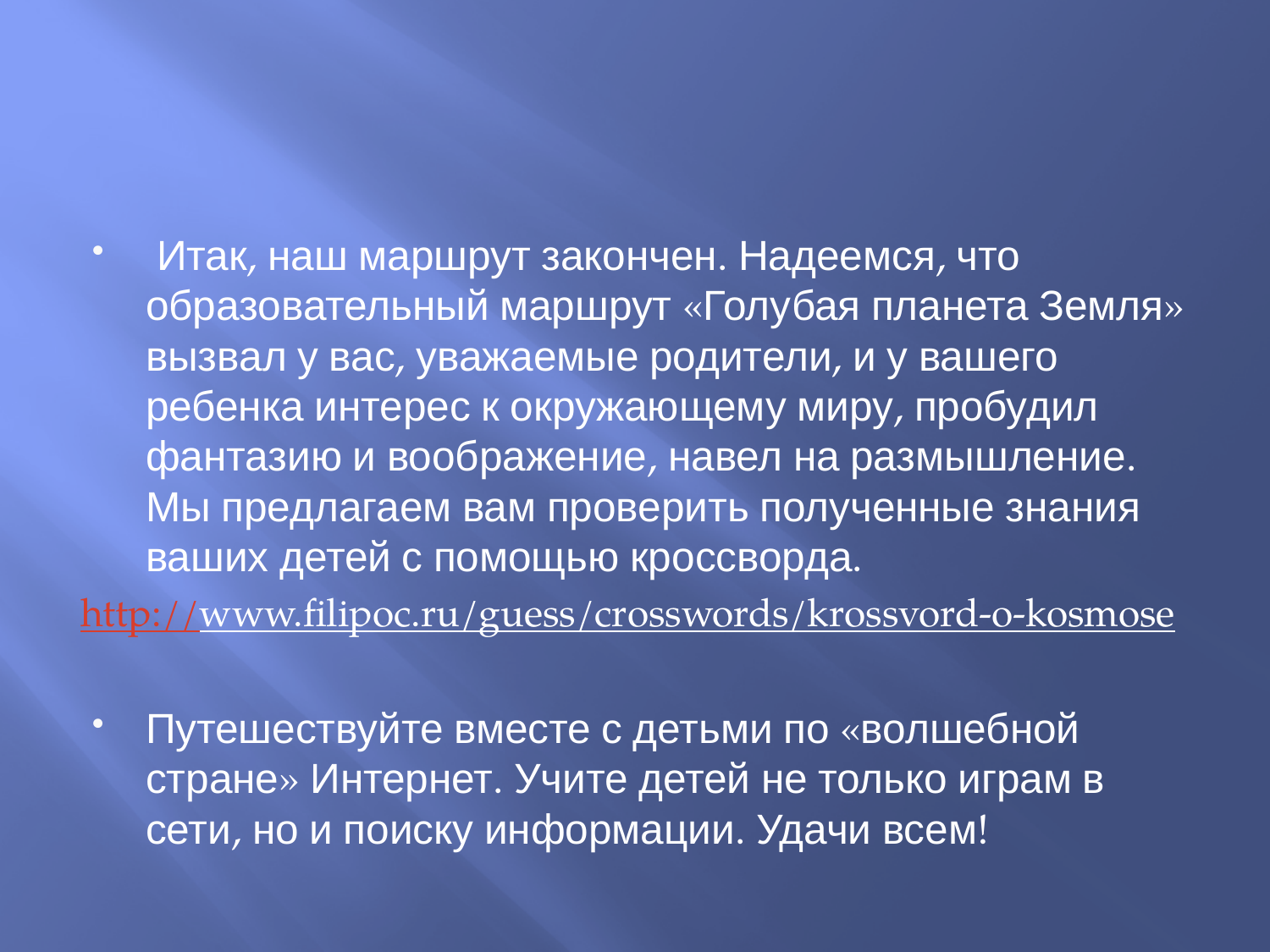

#
 Итак, наш маршрут закончен. Надеемся, что образовательный маршрут «Голубая планета Земля» вызвал у вас, уважаемые родители, и у вашего ребенка интерес к окружающему миру, пробудил фантазию и воображение, навел на размышление. Мы предлагаем вам проверить полученные знания ваших детей с помощью кроссворда.
http://www.filipoc.ru/guess/crosswords/krossvord-o-kosmose

Путешествуйте вместе с детьми по «волшебной стране» Интернет. Учите детей не только играм в сети, но и поиску информации. Удачи всем!